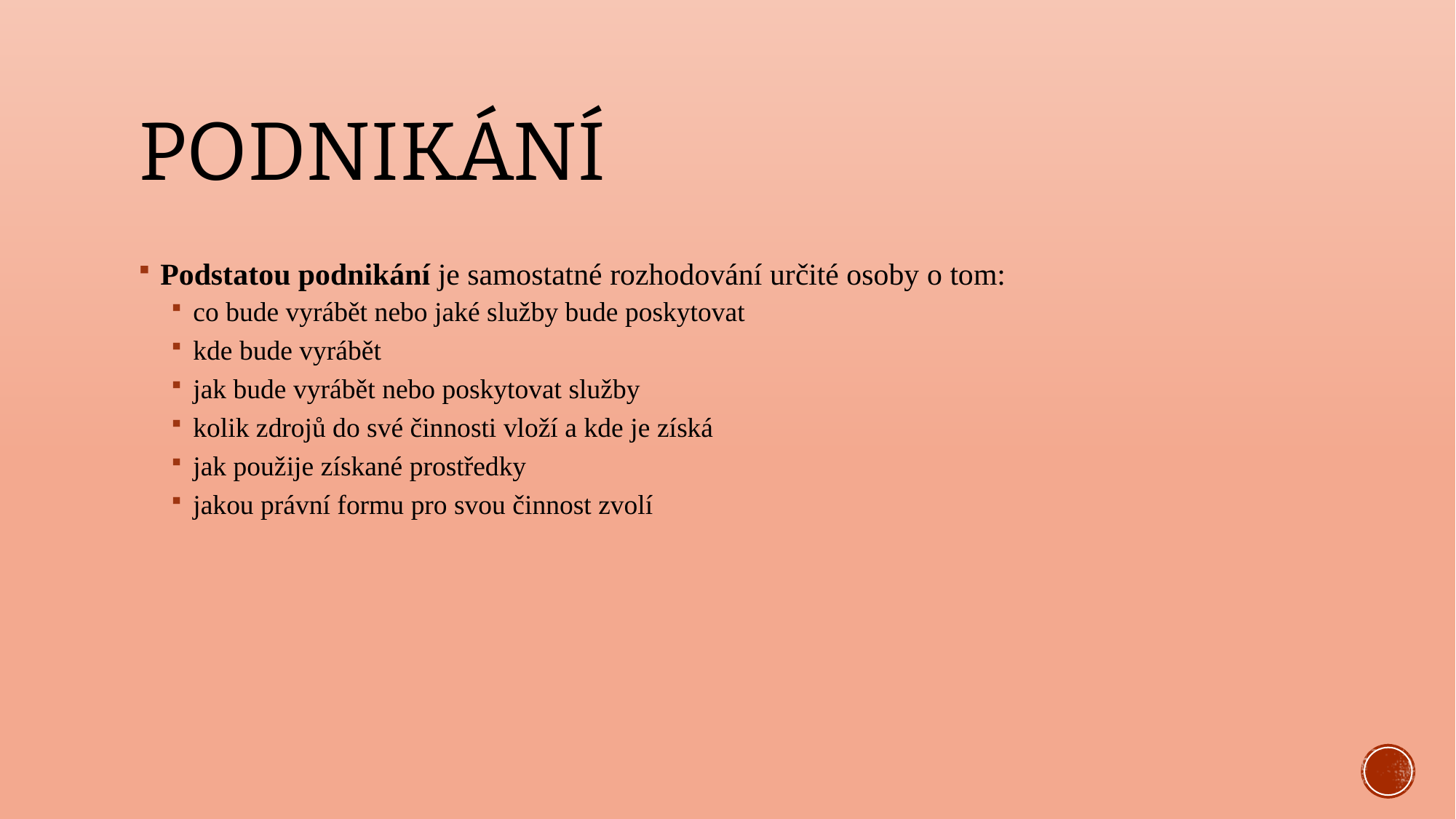

# PODNIKÁNÍ
Podstatou podnikání je samostatné rozhodování určité osoby o tom:
co bude vyrábět nebo jaké služby bude poskytovat
kde bude vyrábět
jak bude vyrábět nebo poskytovat služby
kolik zdrojů do své činnosti vloží a kde je získá
jak použije získané prostředky
jakou právní formu pro svou činnost zvolí